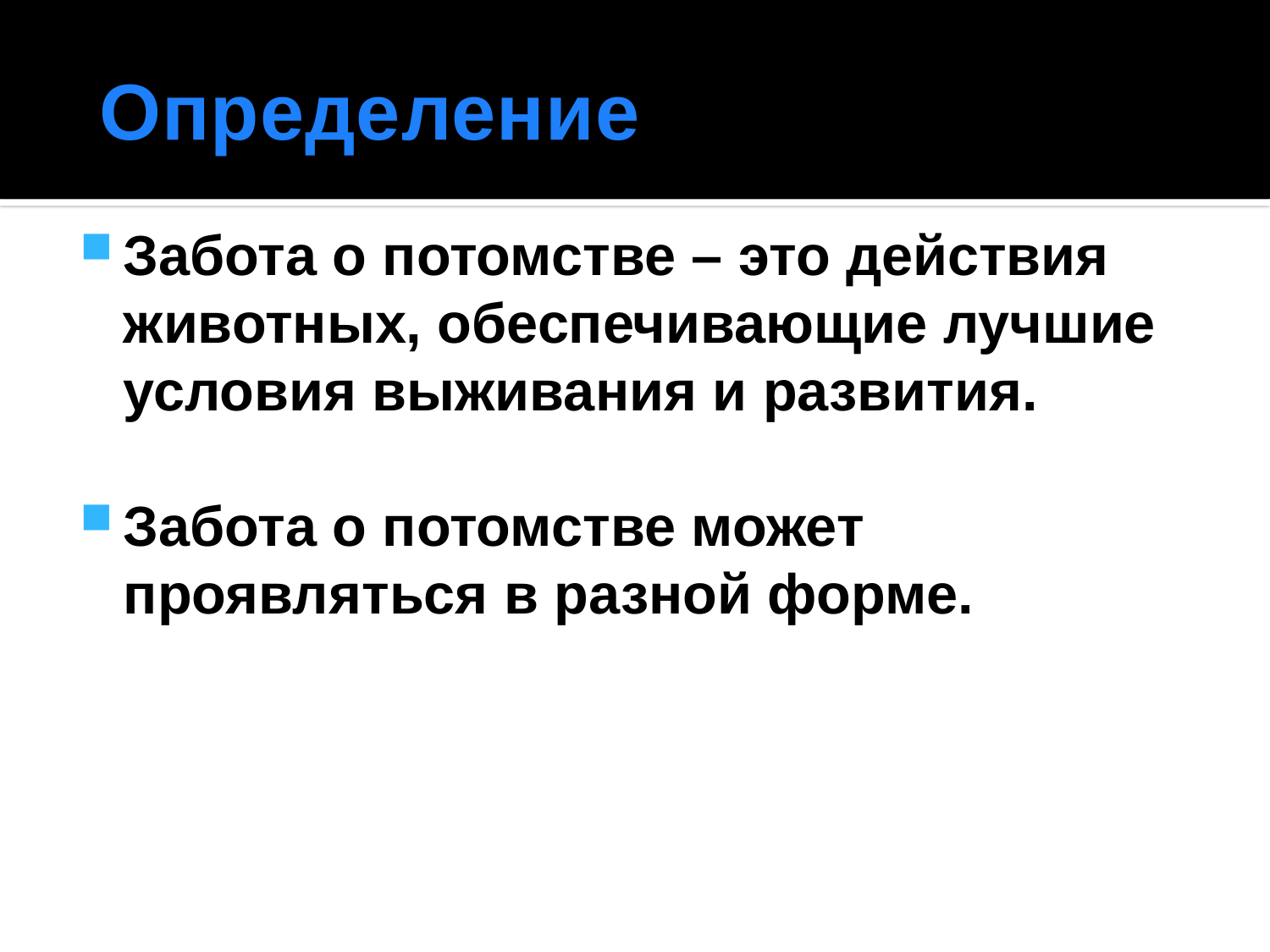

# Определение
Забота о потомстве – это действия животных, обеспечивающие лучшие условия выживания и развития.
Забота о потомстве может проявляться в разной форме.